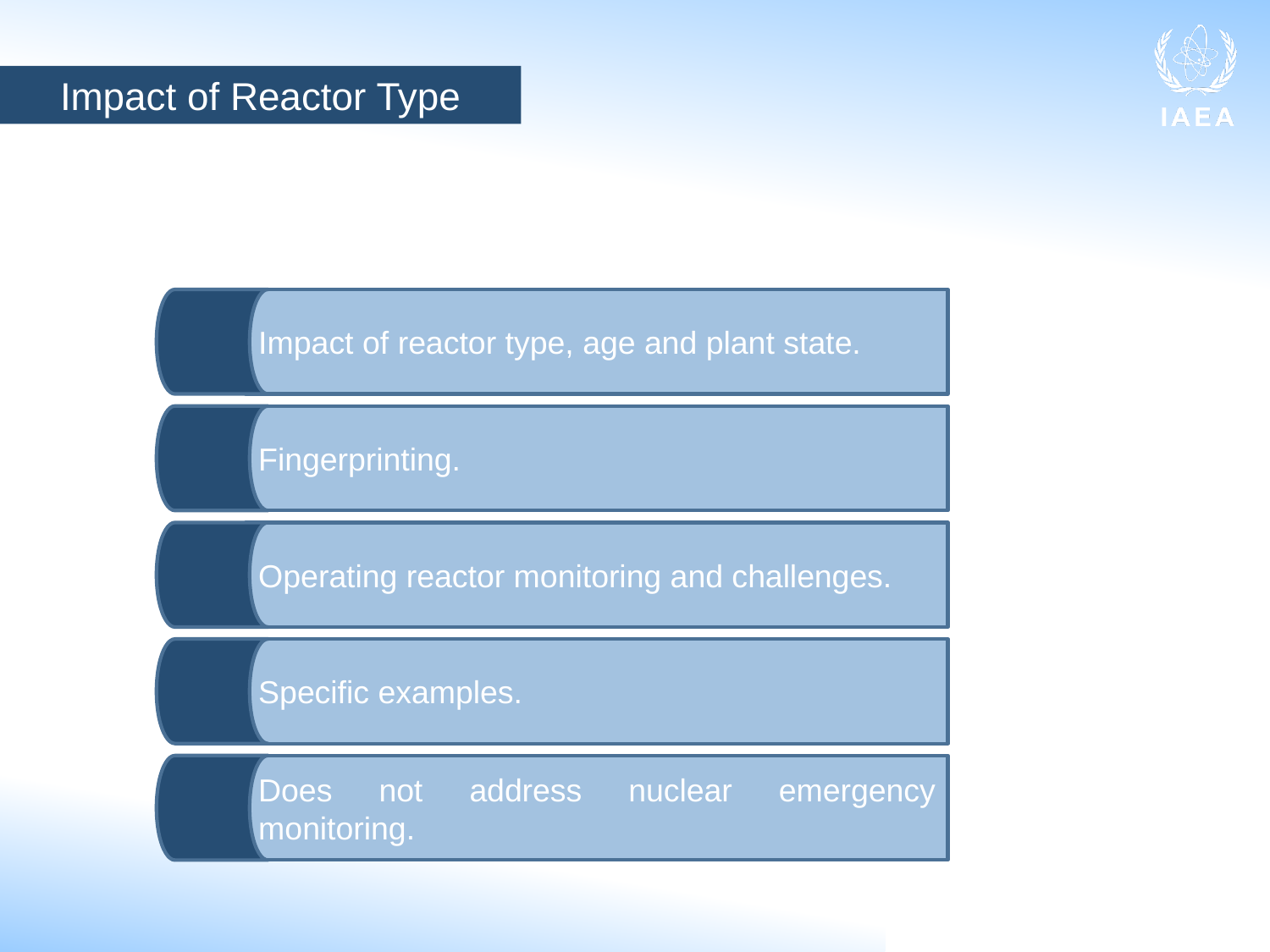

Impact of Reactor Type

Impact of reactor type, age and plant state.

Fingerprinting.

Operating reactor monitoring and challenges.

Specific examples.

Does not address nuclear emergency monitoring.